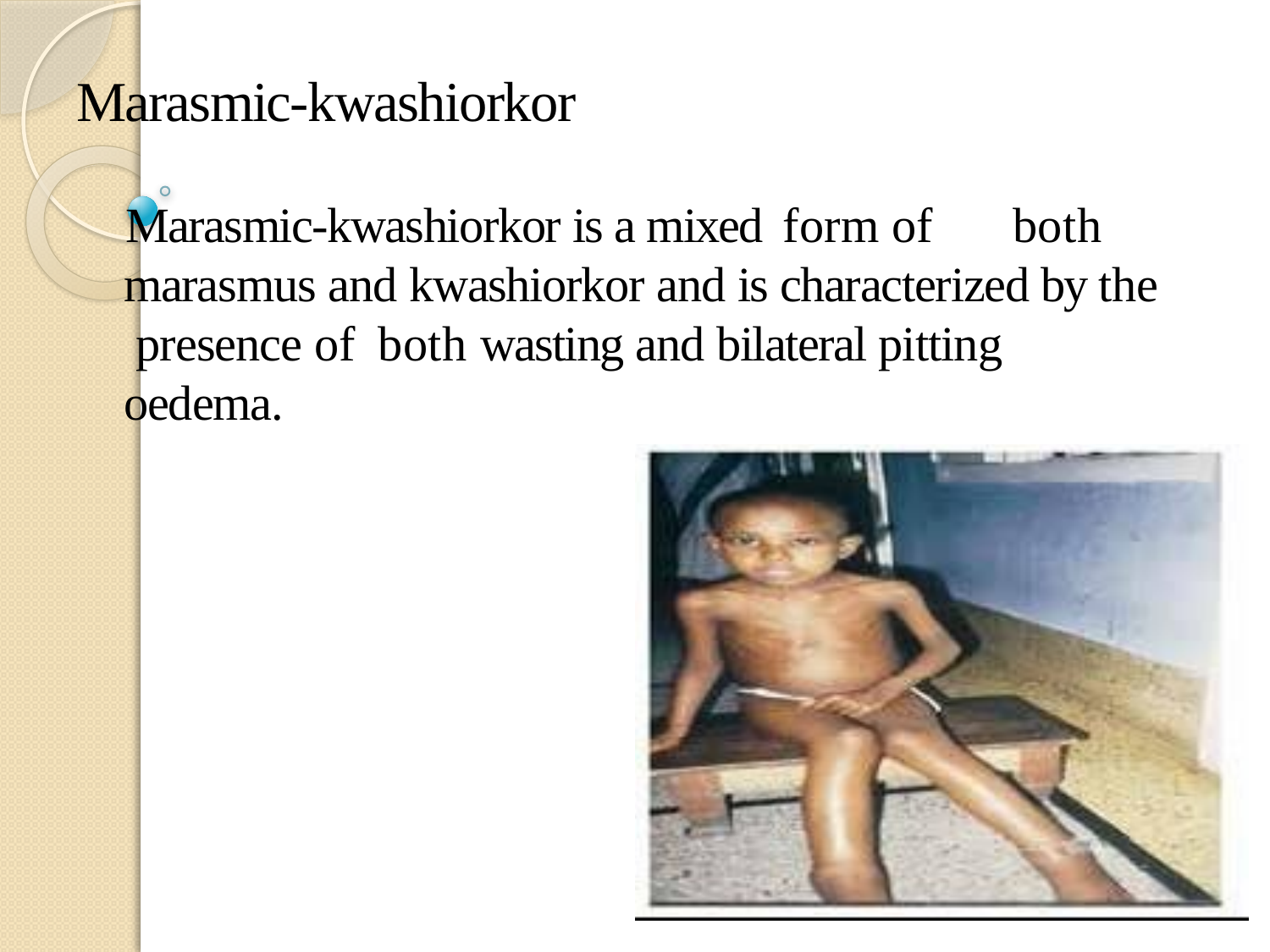

Marasmic-kwashiorkor
Marasmic-kwashiorkor is a mixed form of	both  marasmus and kwashiorkor and is characterized by the  presence of	both wasting and bilateral pitting oedema.